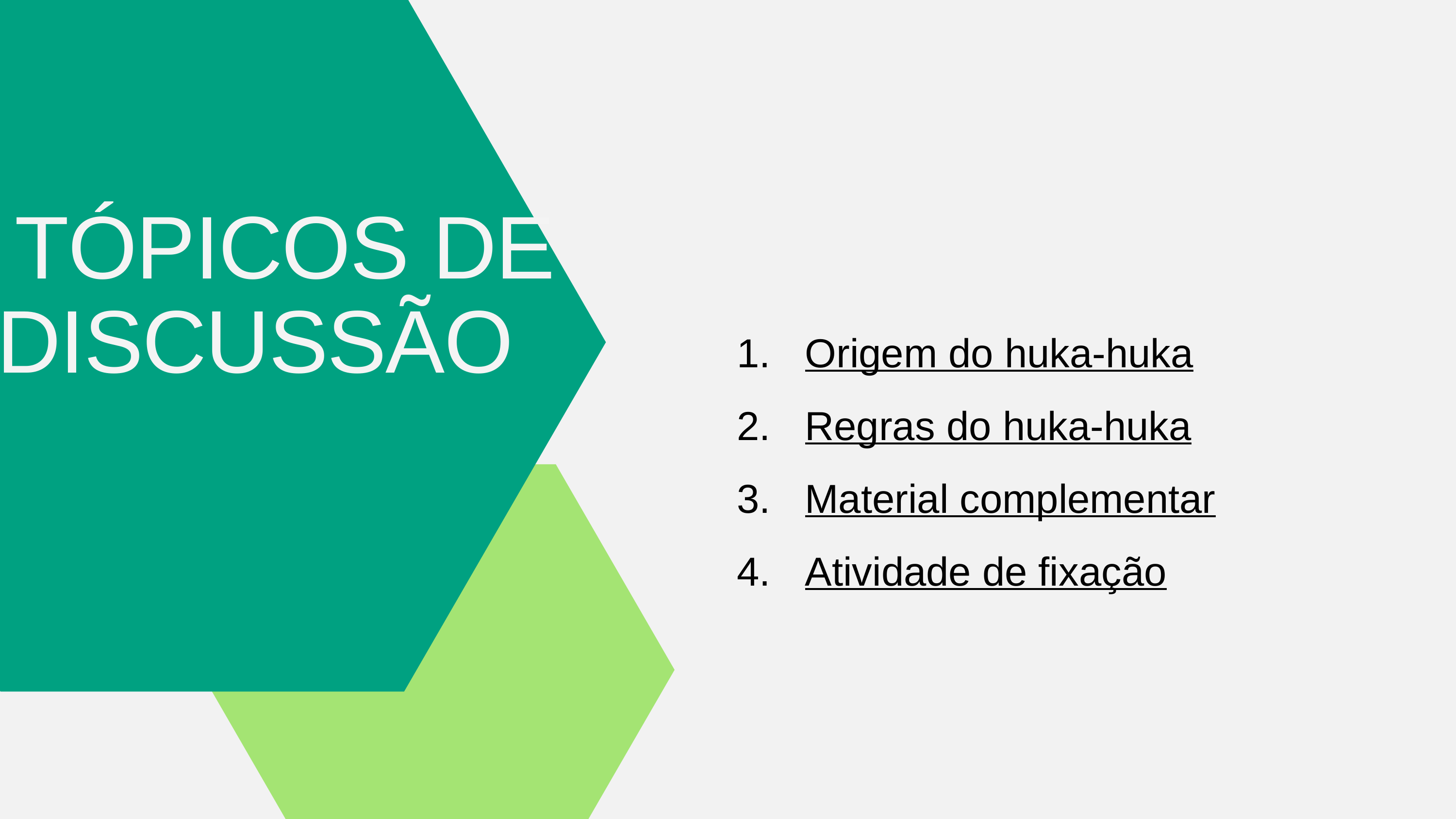

TÓPICOS DE
DISCUSSÃO
Origem do huka-huka
Regras do huka-huka
Material complementar
Atividade de fixação